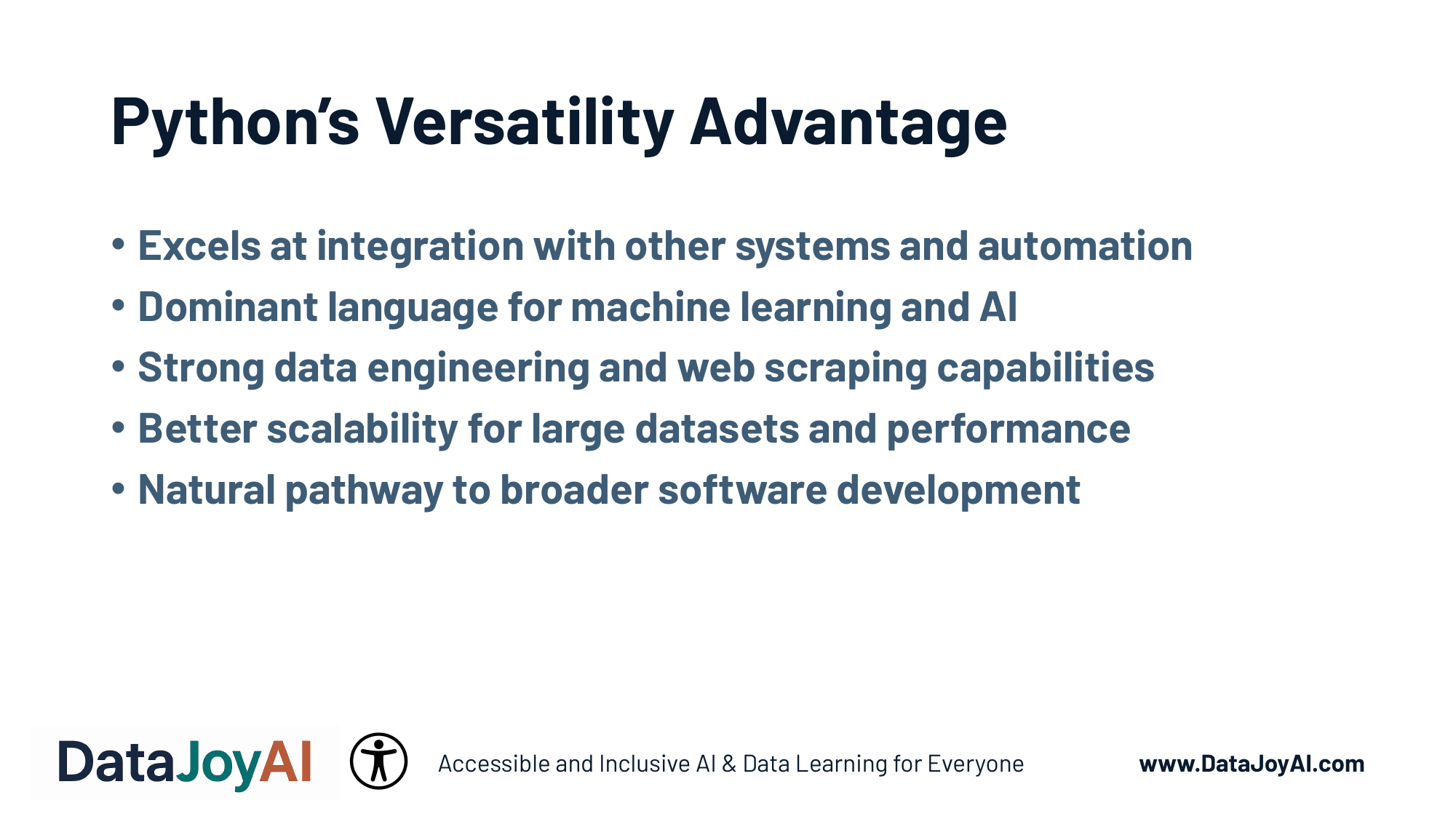

# Python’s Versatility Advantage
Excels at integration with other systems and automation
Dominant language for machine learning and AI
Strong data engineering and web scraping capabilities
Better scalability for large datasets and performance
Natural pathway to broader software development